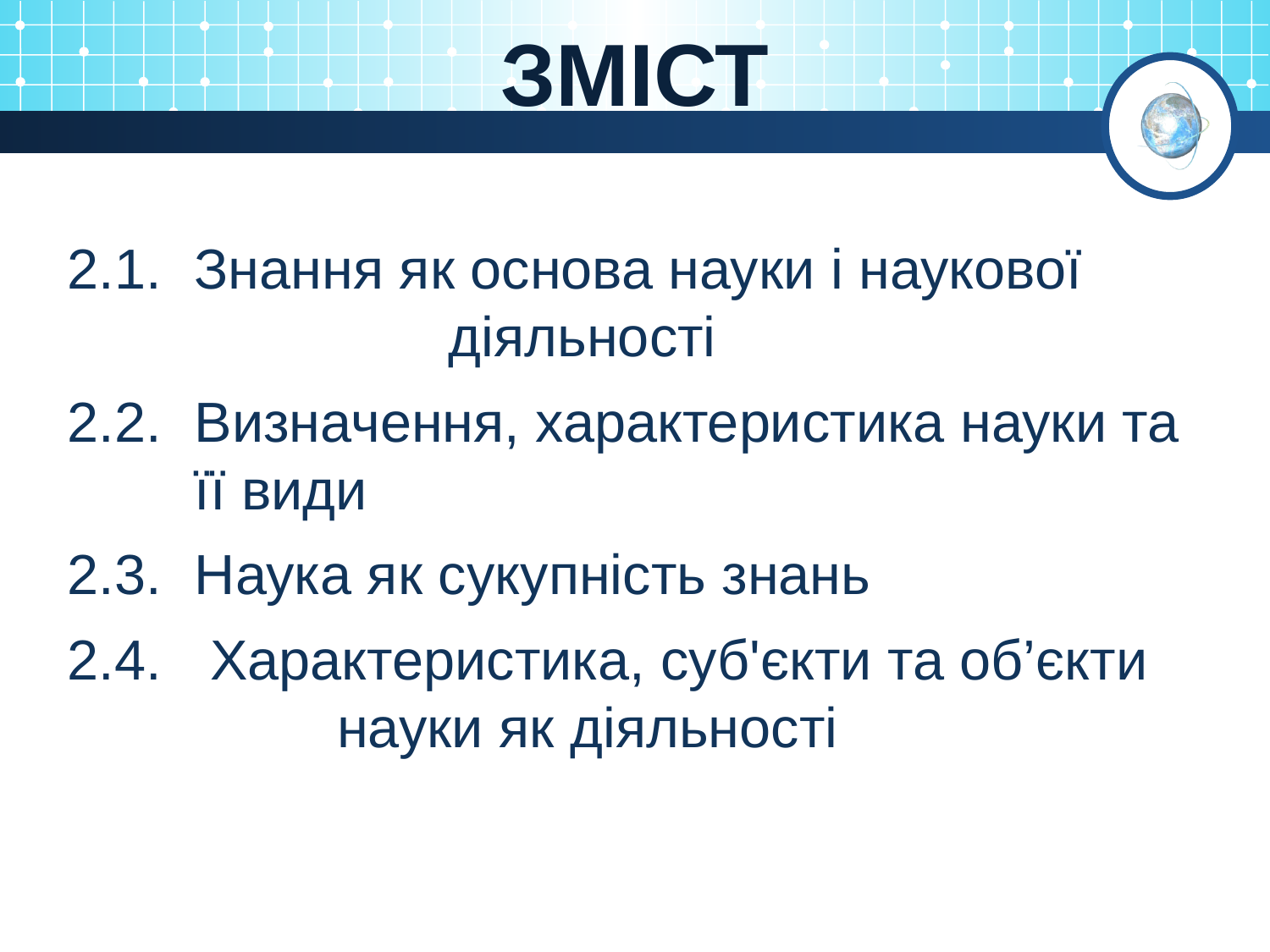

# ЗМІСТ
2.1.	Знання як основа науки і наукової      			діяльності
2.2.	Визначення, характеристика науки та 	її види
2.3.	Наука як сукупність знань
2.4.	 Характеристика, суб'єкти та об’єкти 		 науки як діяльності